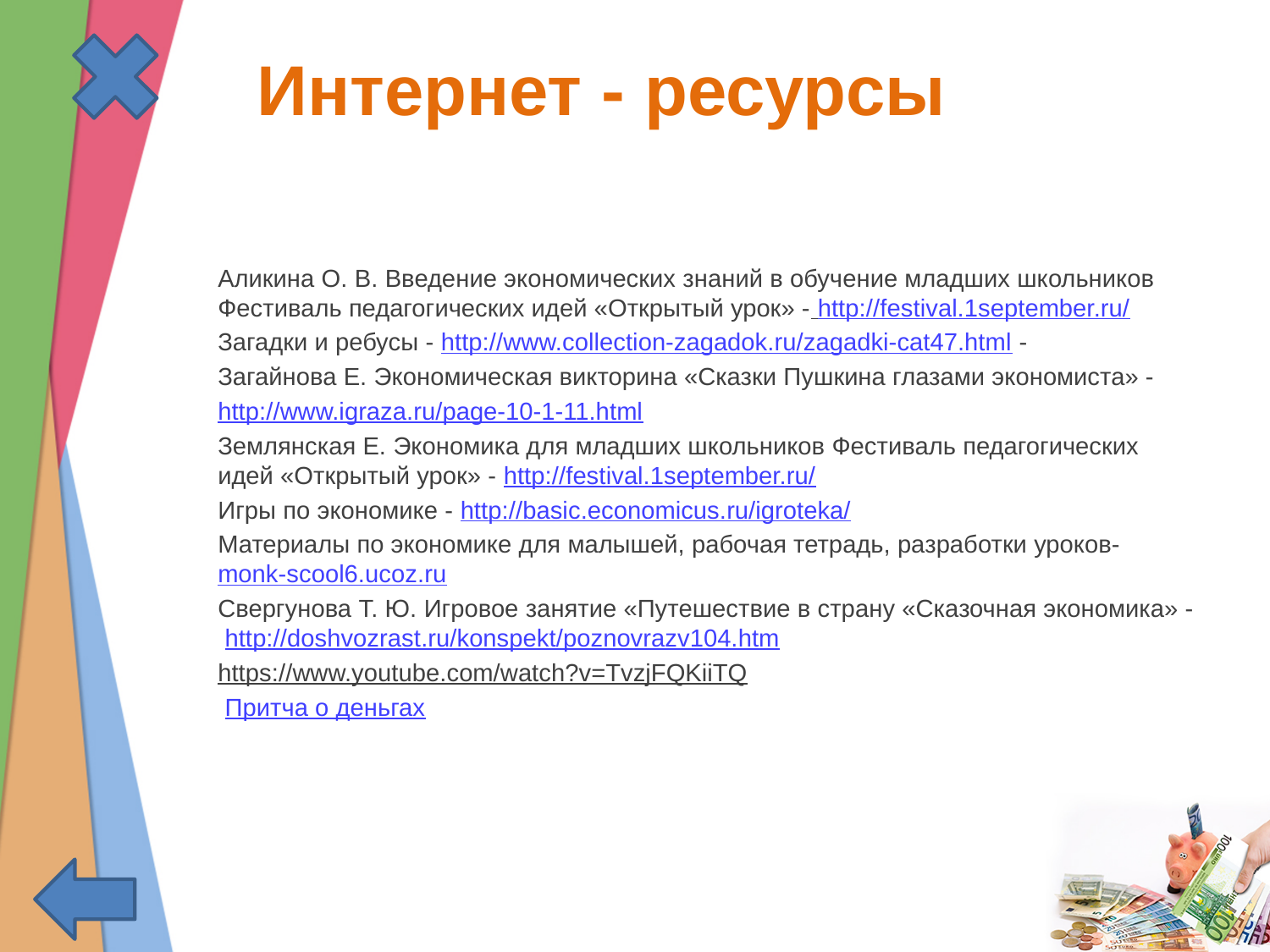

# Интернет - ресурсы
Аликина О. В. Введение экономических знаний в обучение младших школьников Фестиваль педагогических идей «Открытый урок» - http://festival.1september.ru/
Загадки и ребусы - http://www.collection-zagadok.ru/zagadki-cat47.html -
Загайнова Е. Экономическая викторина «Сказки Пушкина глазами экономиста» -
http://www.igraza.ru/page-10-1-11.html
Землянская Е. Экономика для младших школьников Фестиваль педагогических идей «Открытый урок» - http://festival.1september.ru/
Игры по экономике - http://basic.economicus.ru/igroteka/
Материалы по экономике для малышей, рабочая тетрадь, разработки уроков-  monk-scool6.ucoz.ru
Свергунова Т. Ю. Игровое занятие «Путешествие в страну «Сказочная экономика» -  http://doshvozrast.ru/konspekt/poznovrazv104.htm
https://www.youtube.com/watch?v=TvzjFQKiiTQ
 Притча о деньгах